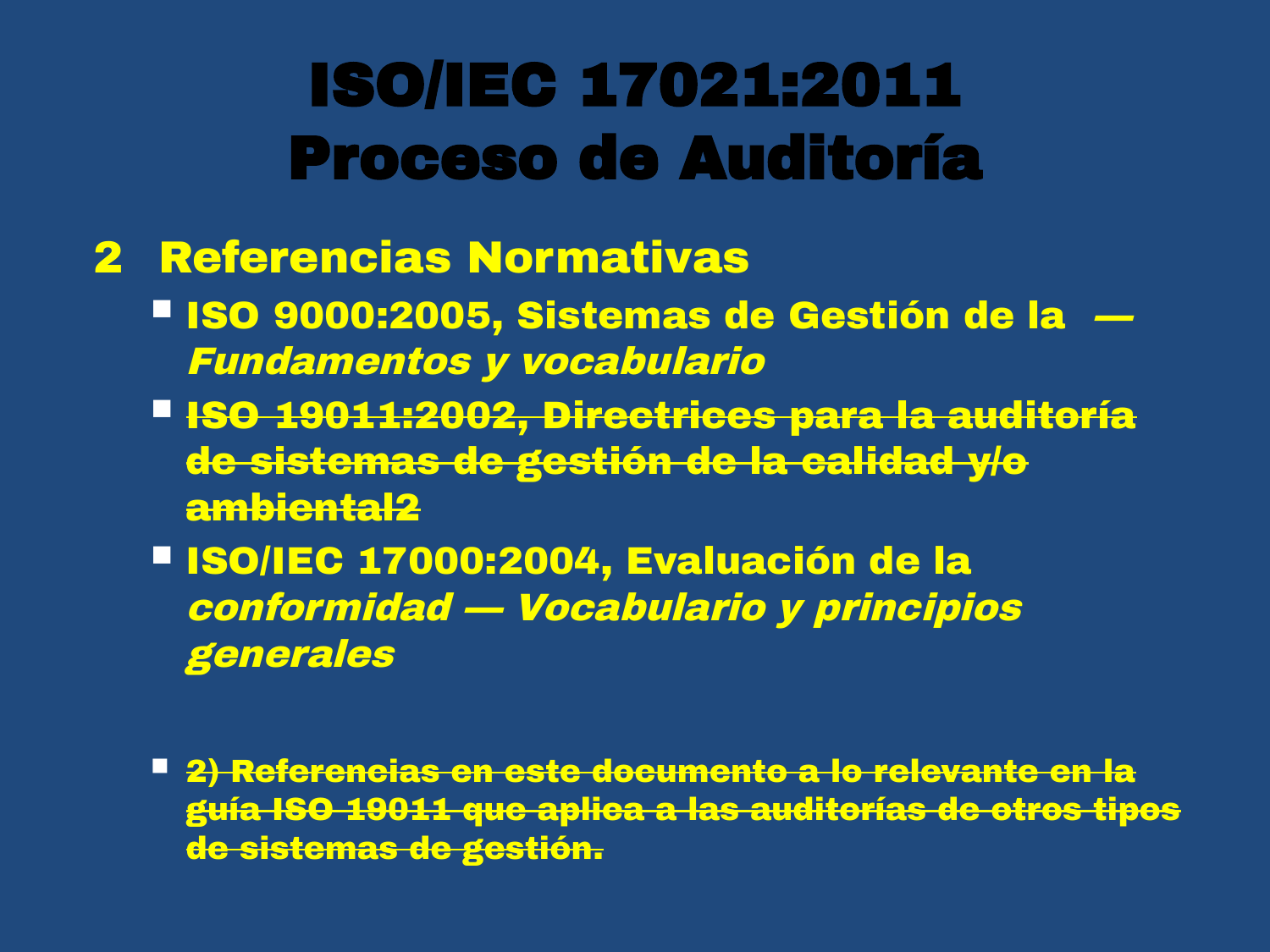

# ISO/IEC 17021:2011 Proceso de Auditoría
2	Referencias Normativas
ISO 9000:2005, Sistemas de Gestión de la  — Fundamentos y vocabulario
ISO 19011:2002, Directrices para la auditoría de sistemas de gestión de la calidad y/o ambiental2
ISO/IEC 17000:2004, Evaluación de la conformidad — Vocabulario y principios generales

2) Referencias en este documento a lo relevante en la guía ISO 19011 que aplica a las auditorías de otros tipos de sistemas de gestión.